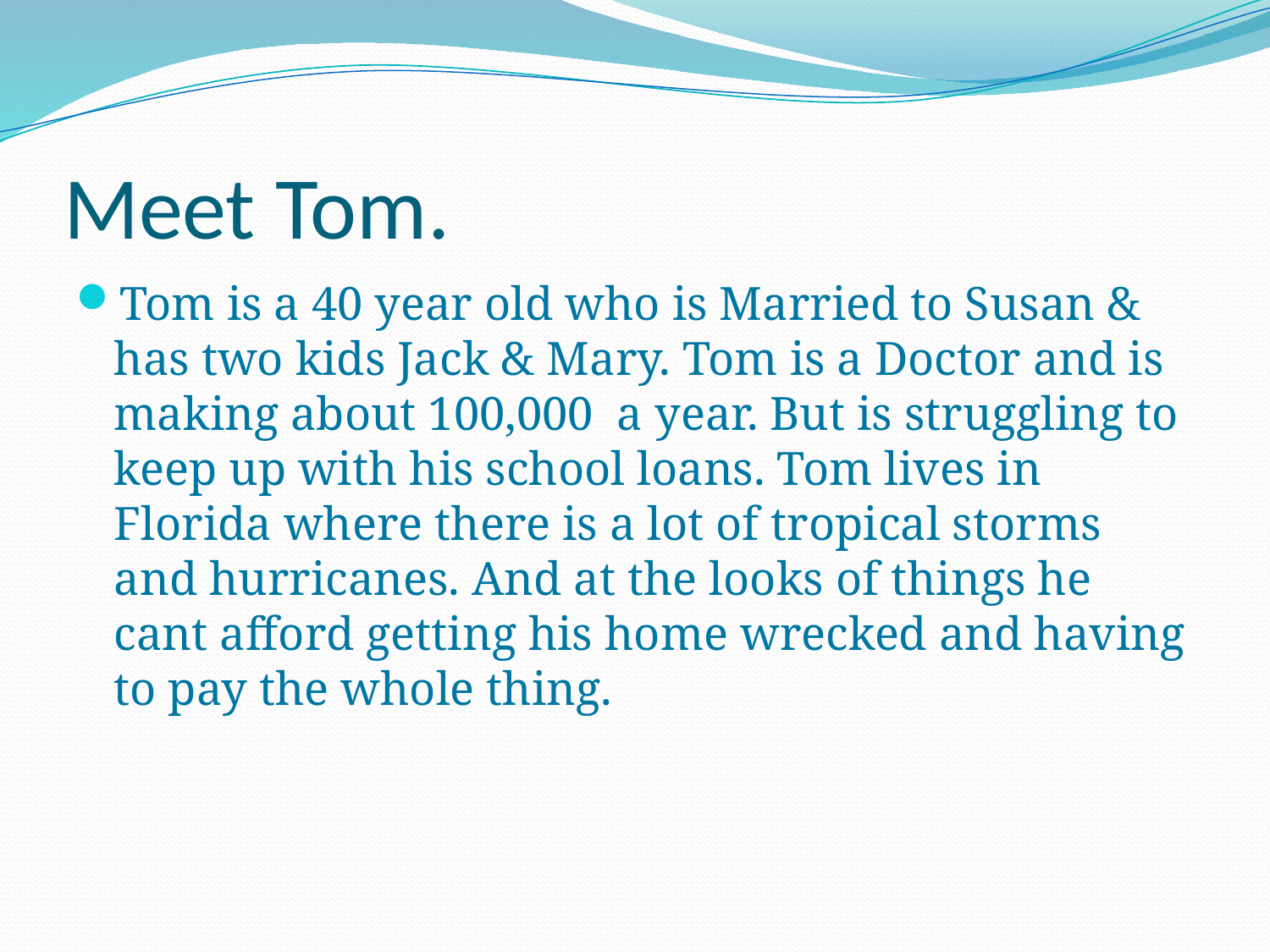

# Meet Tom.
Tom is a 40 year old who is Married to Susan & has two kids Jack & Mary. Tom is a Doctor and is making about 100,000  a year. But is struggling to keep up with his school loans. Tom lives in Florida where there is a lot of tropical storms and hurricanes. And at the looks of things he cant afford getting his home wrecked and having to pay the whole thing.